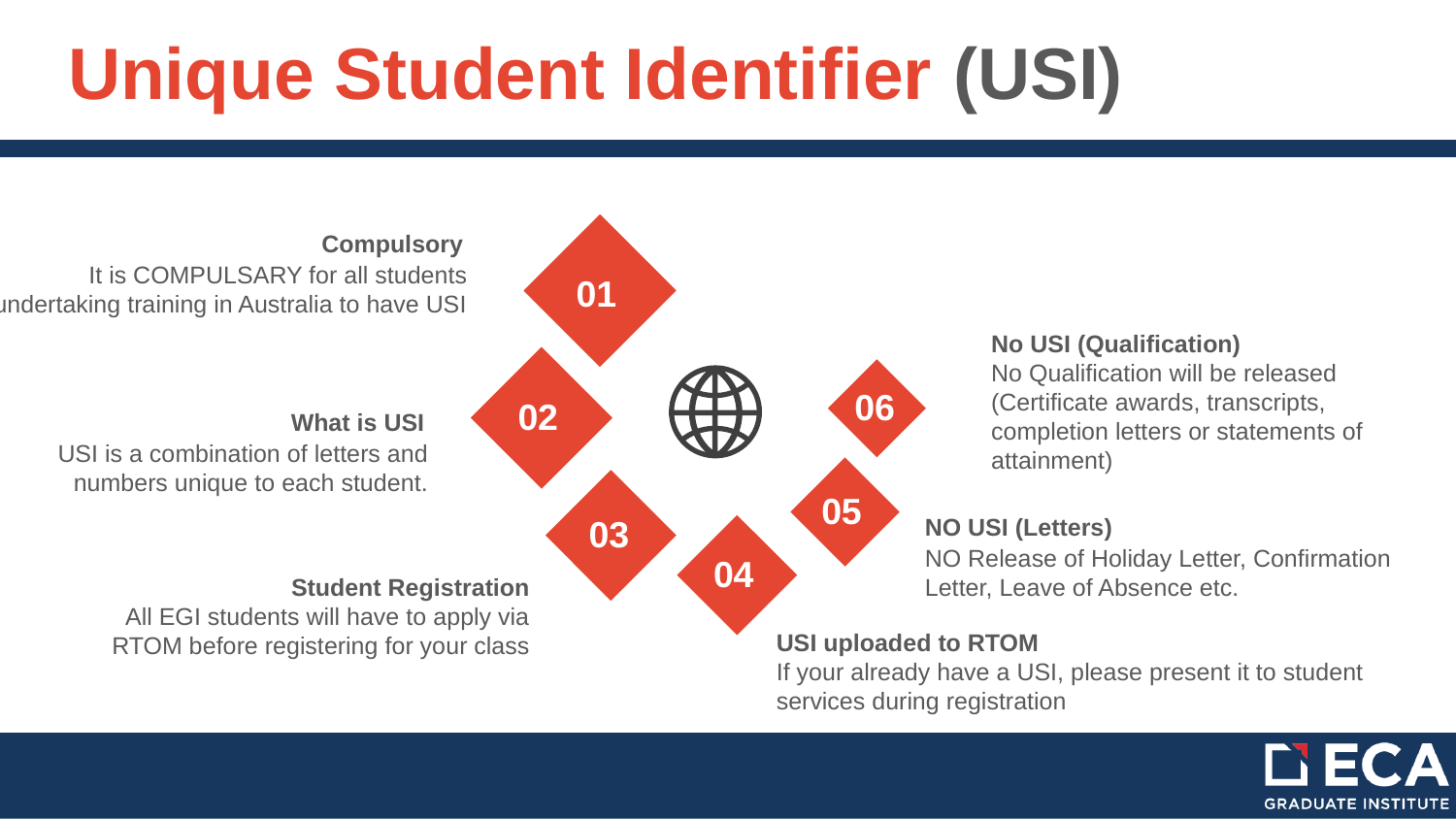

# Unique Student Identifier (USI)
01

Compulsory
It is COMPULSARY for all students undertaking training in Australia to have USI
01
No USI (Qualification)
No Qualification will be released (Certificate awards, transcripts, completion letters or statements of attainment)

06
02
What is USI
USI is a combination of letters and numbers unique to each student.
05
03
NO USI (Letters)
NO Release of Holiday Letter, Confirmation Letter, Leave of Absence etc.
04
Student Registration
All EGI students will have to apply via RTOM before registering for your class
USI uploaded to RTOM
If your already have a USI, please present it to student services during registration